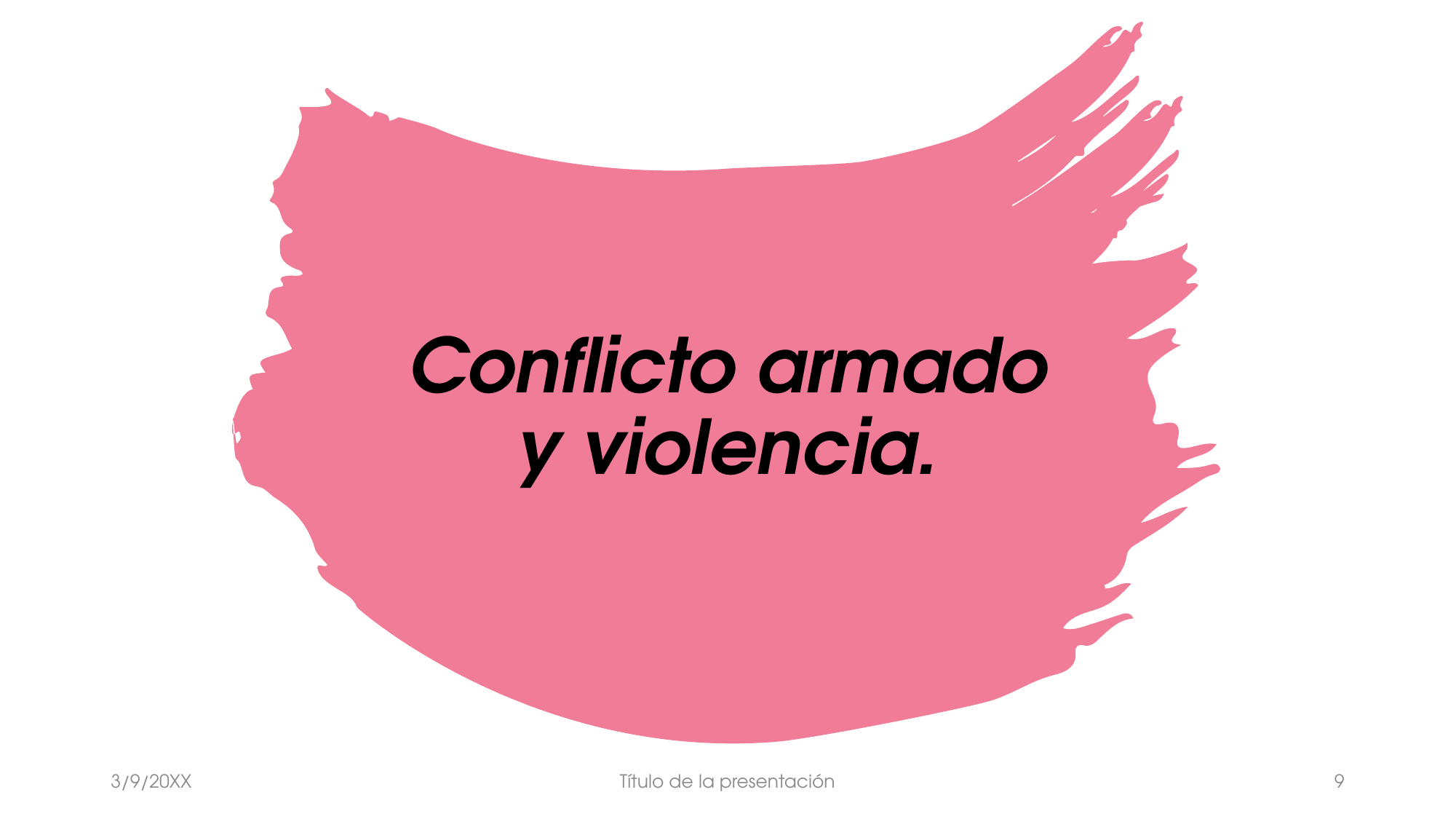

# Conflicto armado y violencia.
3/9/20XX
Título de la presentación
9